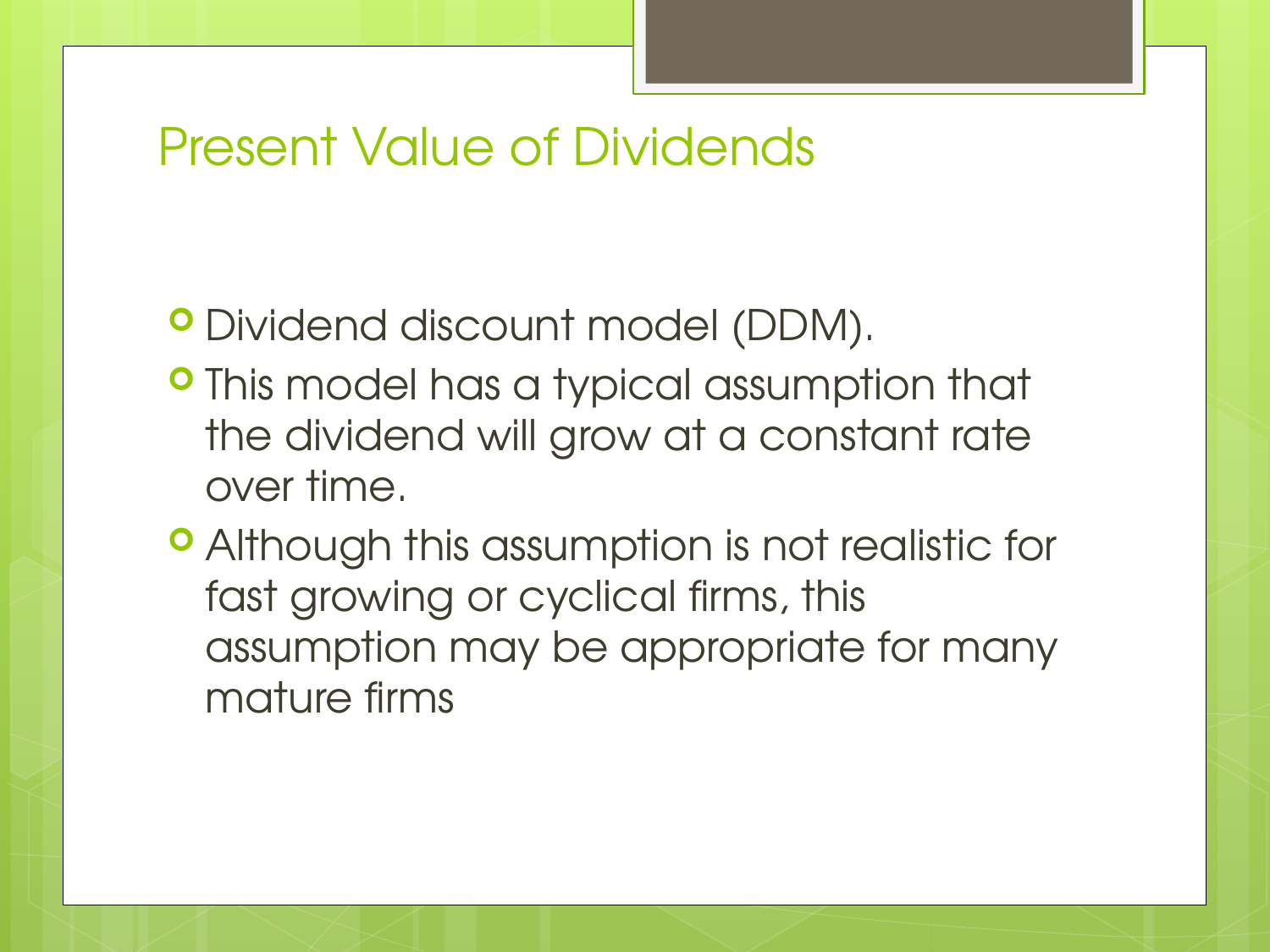

# Present Value of Dividends
Dividend discount model (DDM).
This model has a typical assumption that the dividend will grow at a constant rate over time.
Although this assumption is not realistic for fast growing or cyclical firms, this assumption may be appropriate for many mature firms